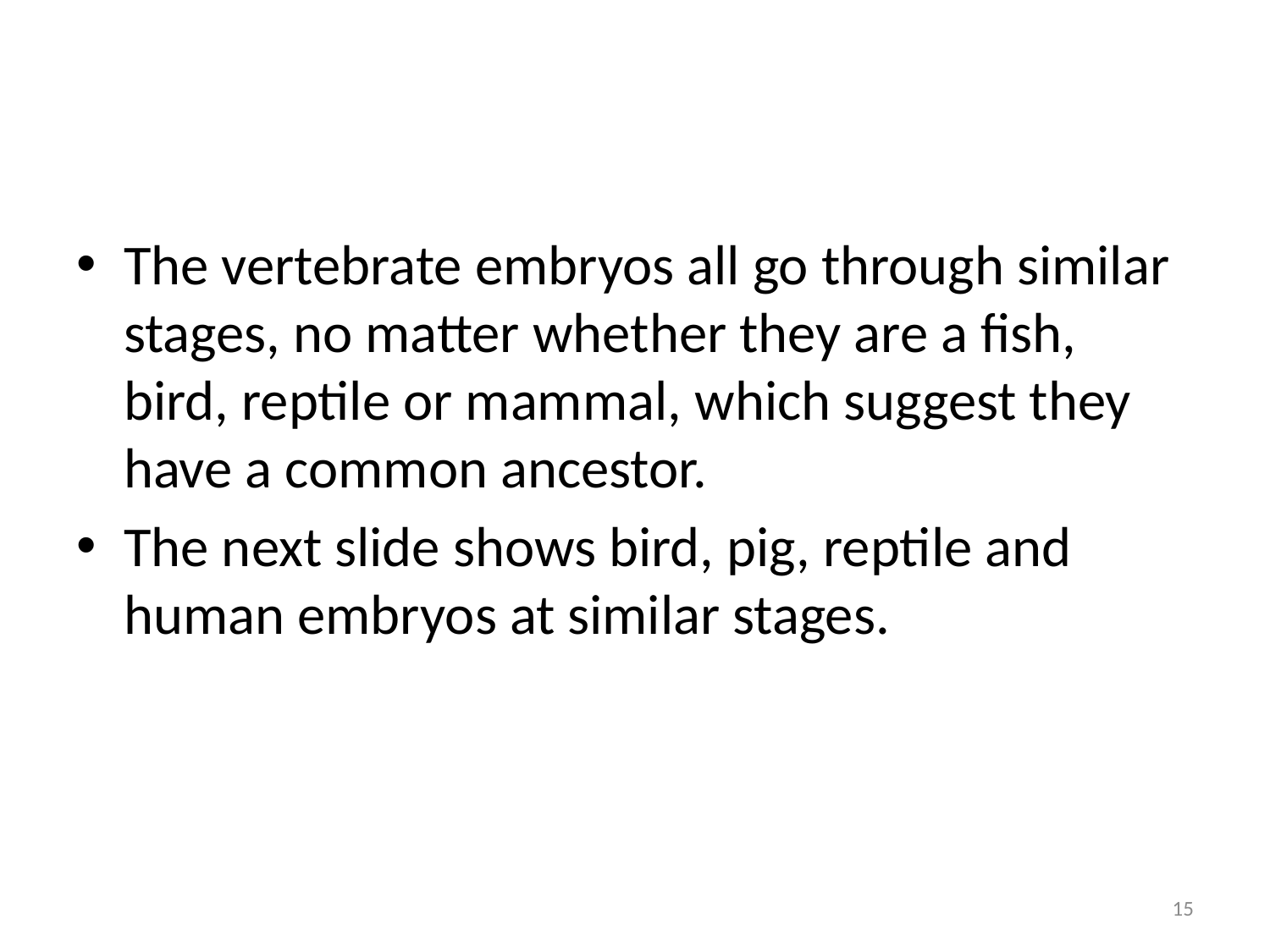

#
The vertebrate embryos all go through similar stages, no matter whether they are a fish, bird, reptile or mammal, which suggest they have a common ancestor.
The next slide shows bird, pig, reptile and human embryos at similar stages.

15